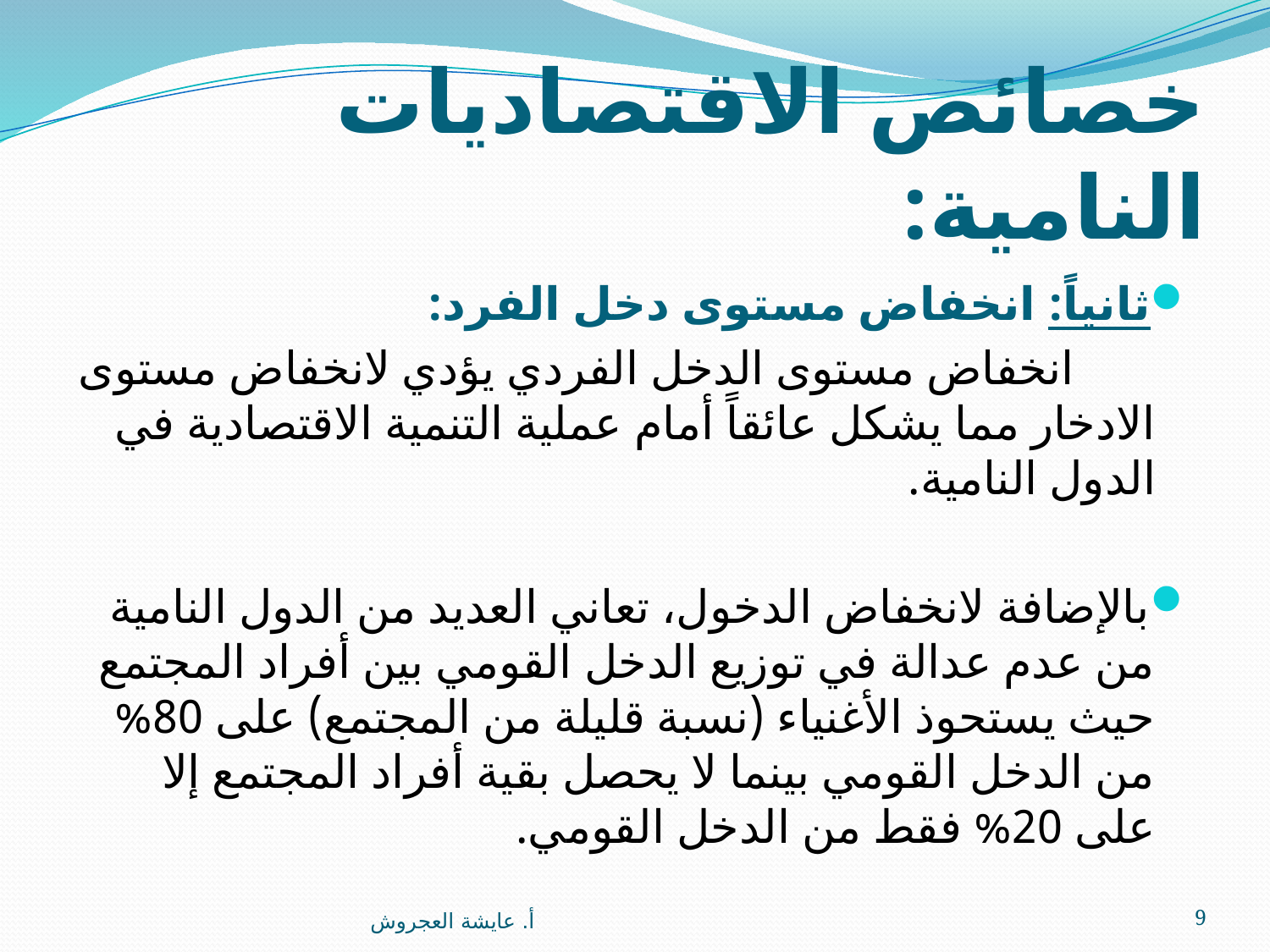

# خصائص الاقتصاديات النامية:
ثانياً: انخفاض مستوى دخل الفرد:
          انخفاض مستوى الدخل الفردي يؤدي لانخفاض مستوى الادخار مما يشكل عائقاً أمام عملية التنمية الاقتصادية في الدول النامية.

بالإضافة لانخفاض الدخول، تعاني العديد من الدول النامية من عدم عدالة في توزيع الدخل القومي بين أفراد المجتمع حيث يستحوذ الأغنياء (نسبة قليلة من المجتمع) على 80% من الدخل القومي بينما لا يحصل بقية أفراد المجتمع إلا على 20% فقط من الدخل القومي.
أ. عايشة العجروش
9